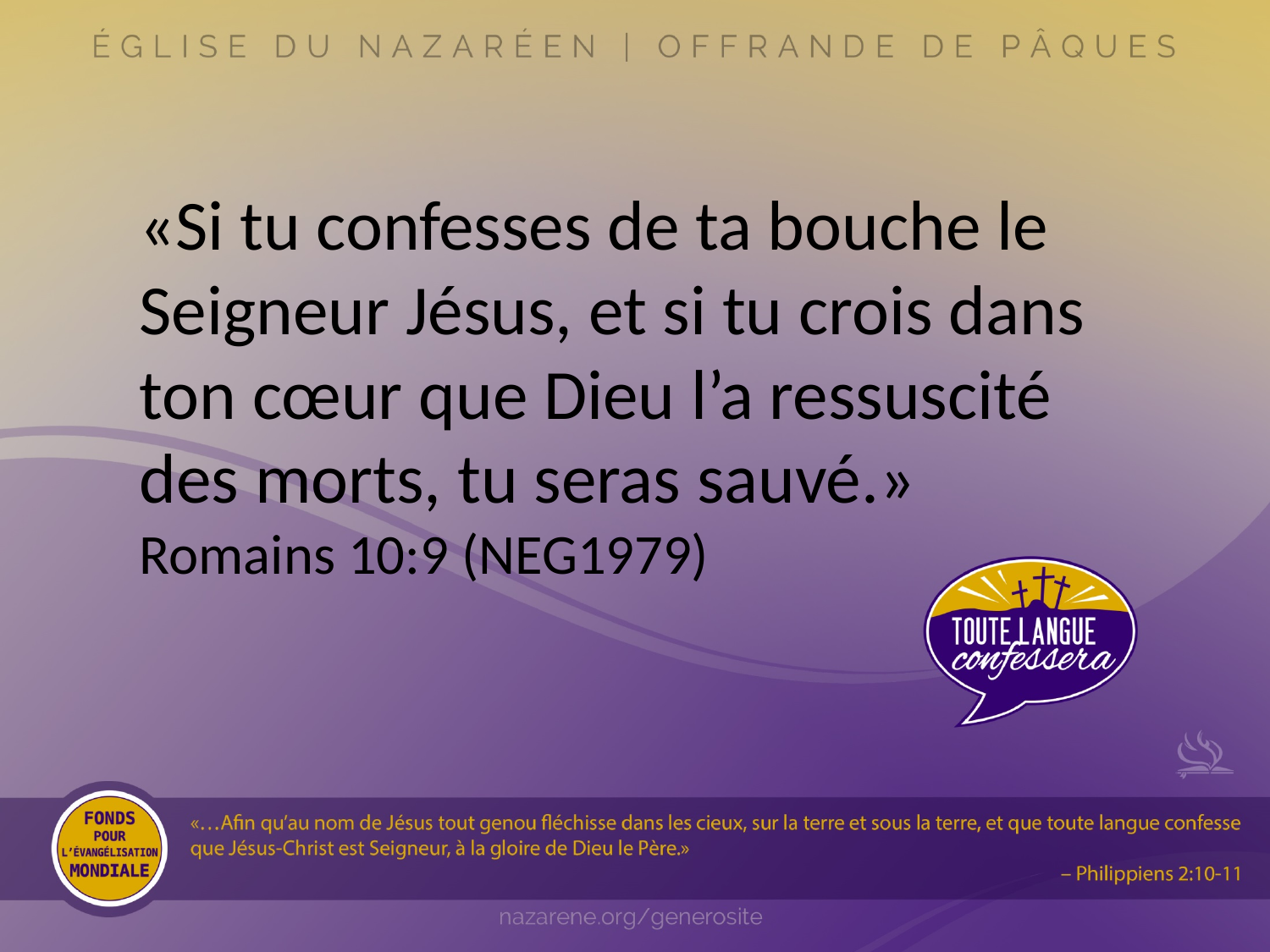

«Si tu confesses de ta bouche le Seigneur Jésus, et si tu crois dans ton cœur que Dieu l’a ressuscité des morts, tu seras sauvé.»
Romains 10:9 (NEG1979)